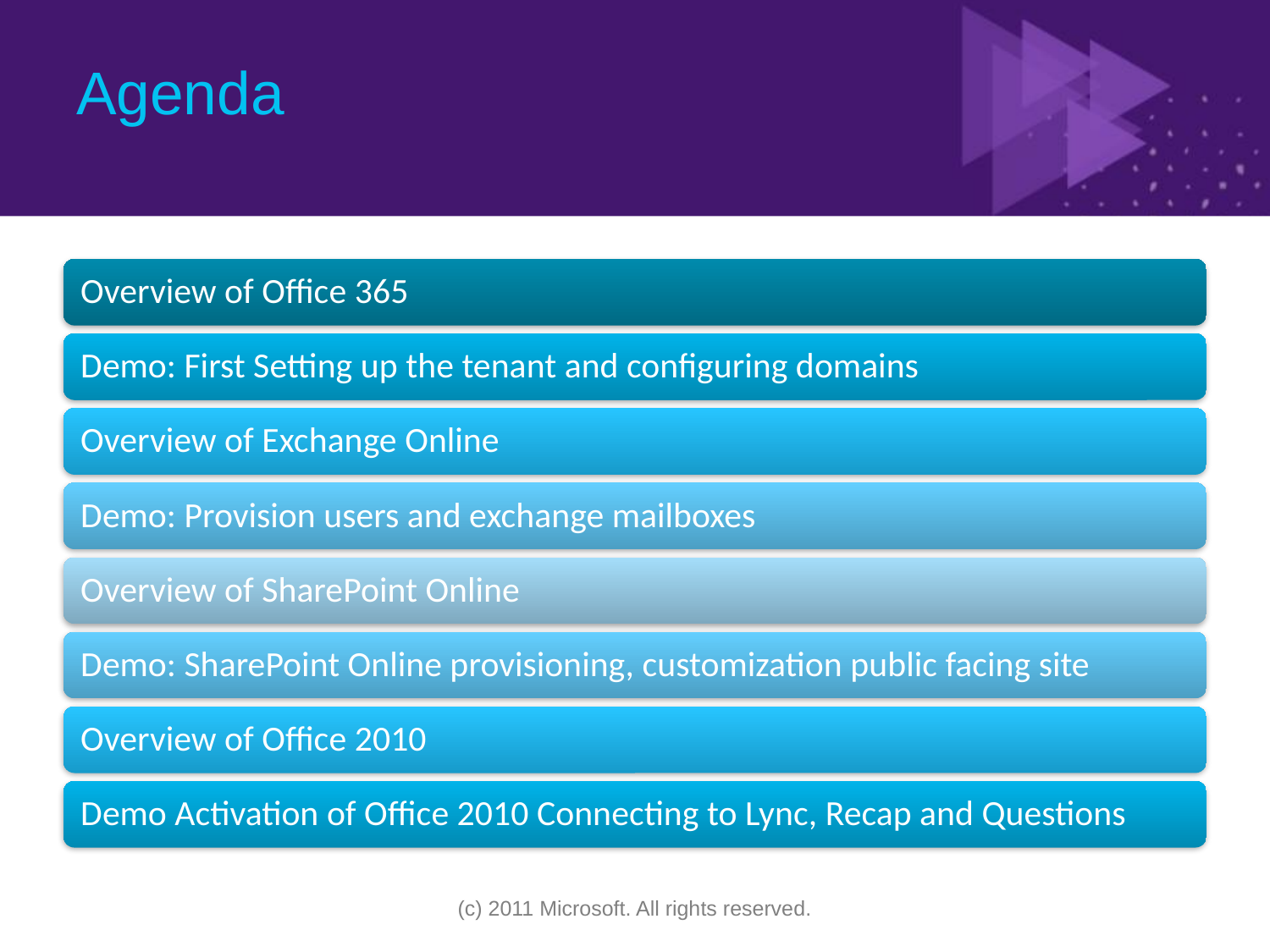

# Agenda
Overview of Office 365
Demo: First Setting up the tenant and configuring domains
Overview of Exchange Online
Demo: Provision users and exchange mailboxes
Overview of SharePoint Online
Demo: SharePoint Online provisioning, customization public facing site
Overview of Office 2010
Demo Activation of Office 2010 Connecting to Lync, Recap and Questions
(c) 2011 Microsoft. All rights reserved.